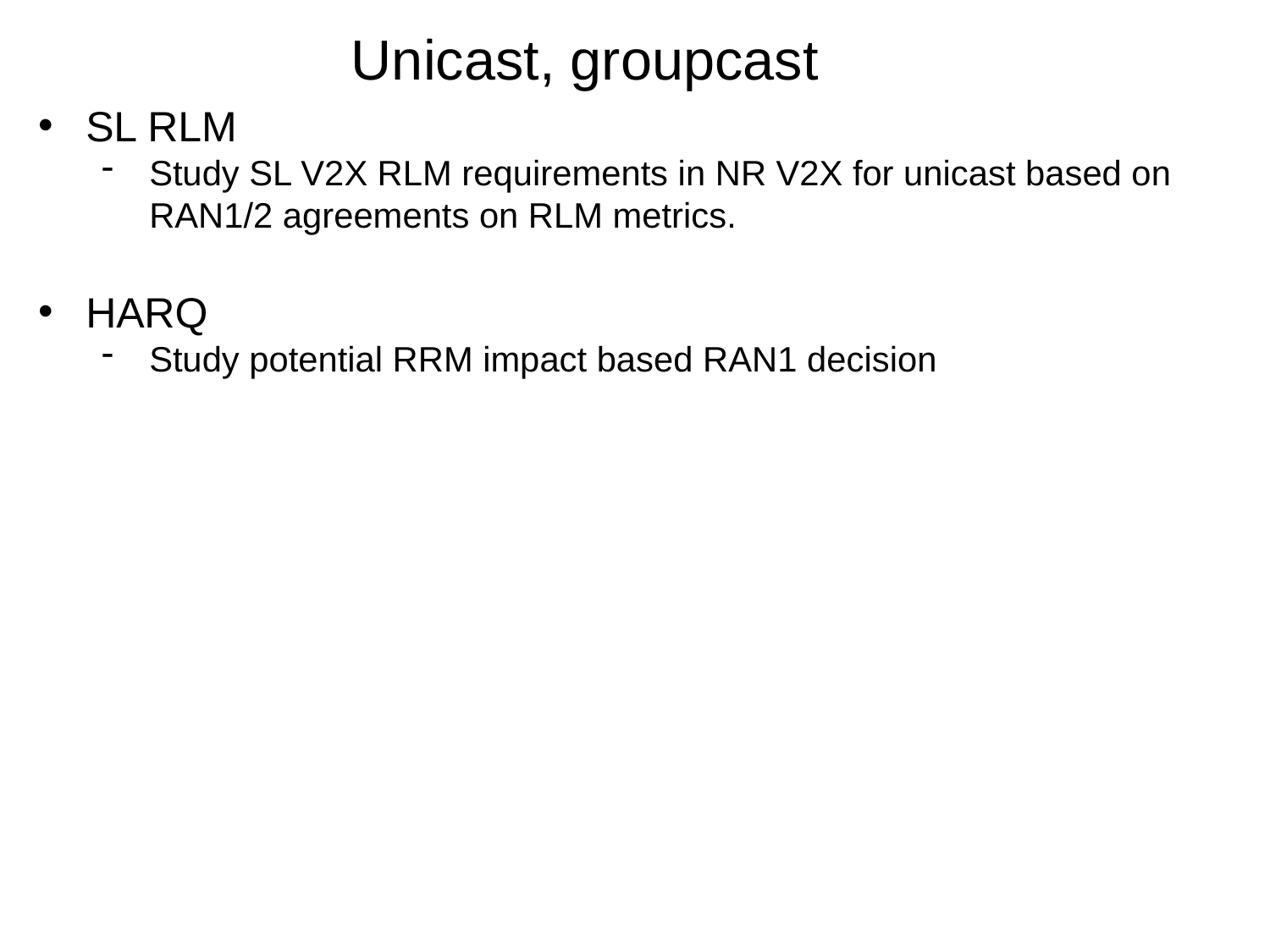

Unicast, groupcast
SL RLM
Study SL V2X RLM requirements in NR V2X for unicast based on RAN1/2 agreements on RLM metrics.

HARQ
Study potential RRM impact based RAN1 decision